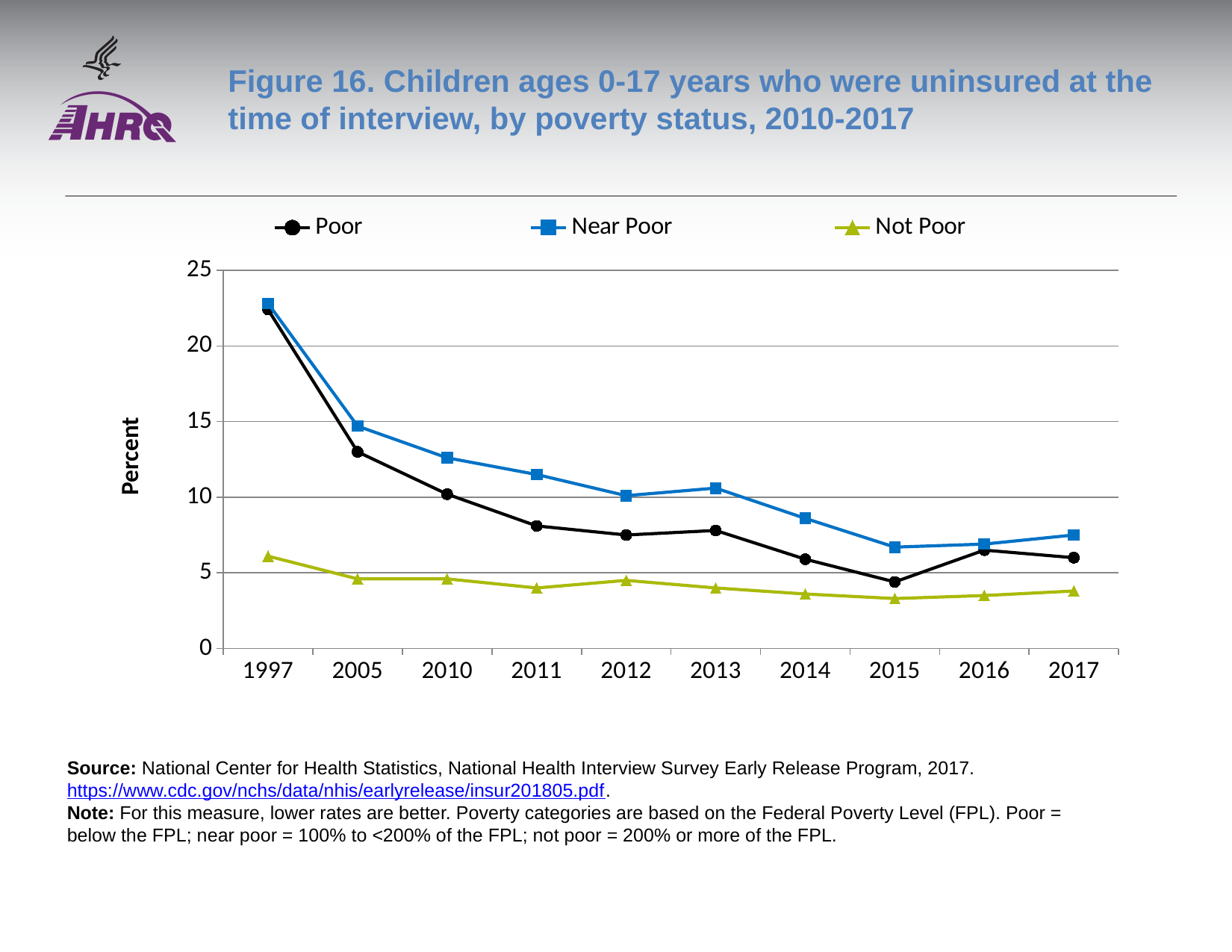

# Figure 16. Children ages 0-17 years who were uninsured at the time of interview, by poverty status, 2010-2017

### Chart

| Category | Poor  | Near Poor | Not Poor |
|---|---|---|---|
| 1997 | 22.4 | 22.8 | 6.1 |
| 2005 | 13.0 | 14.7 | 4.6 |
| 2010 | 10.2 | 12.6 | 4.6 |
| 2011 | 8.1 | 11.5 | 4.0 |
| 2012 | 7.5 | 10.1 | 4.5 |
| 2013 | 7.8 | 10.6 | 4.0 |
| 2014 | 5.9 | 8.6 | 3.6 |
| 2015 | 4.4 | 6.7 | 3.3 |
| 2016 | 6.5 | 6.9 | 3.5 |
| 2017 | 6.0 | 7.5 | 3.8 |
Source: National Center for Health Statistics, National Health Interview Survey Early Release Program, 2017. https://www.cdc.gov/nchs/data/nhis/earlyrelease/insur201805.pdf.
Note: For this measure, lower rates are better. Poverty categories are based on the Federal Poverty Level (FPL). Poor = below the FPL; near poor = 100% to <200% of the FPL; not poor = 200% or more of the FPL.